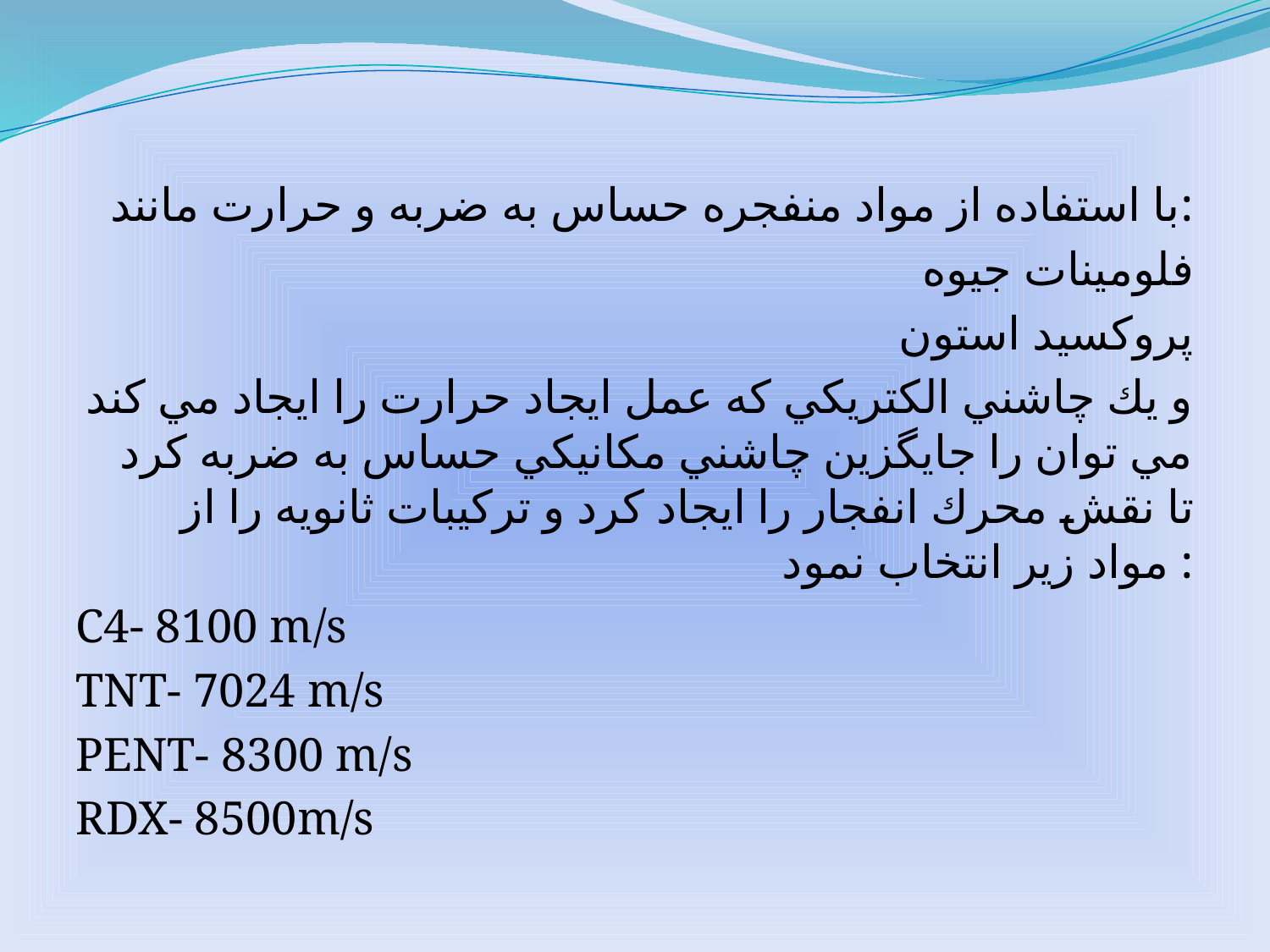

با استفاده از مواد منفجره حساس به ضربه و حرارت مانند:
فلومينات جيوه
پروكسيد استون
و يك چاشني الكتريكي كه عمل ايجاد حرارت را ايجاد مي كند مي توان را جايگزين چاشني مكانيكي حساس به ضربه كرد تا نقش محرك انفجار را ايجاد كرد و تركيبات ثانويه را از مواد زير انتخاب نمود :
C4- 8100 m/s
TNT- 7024 m/s
PENT- 8300 m/s
RDX- 8500m/s